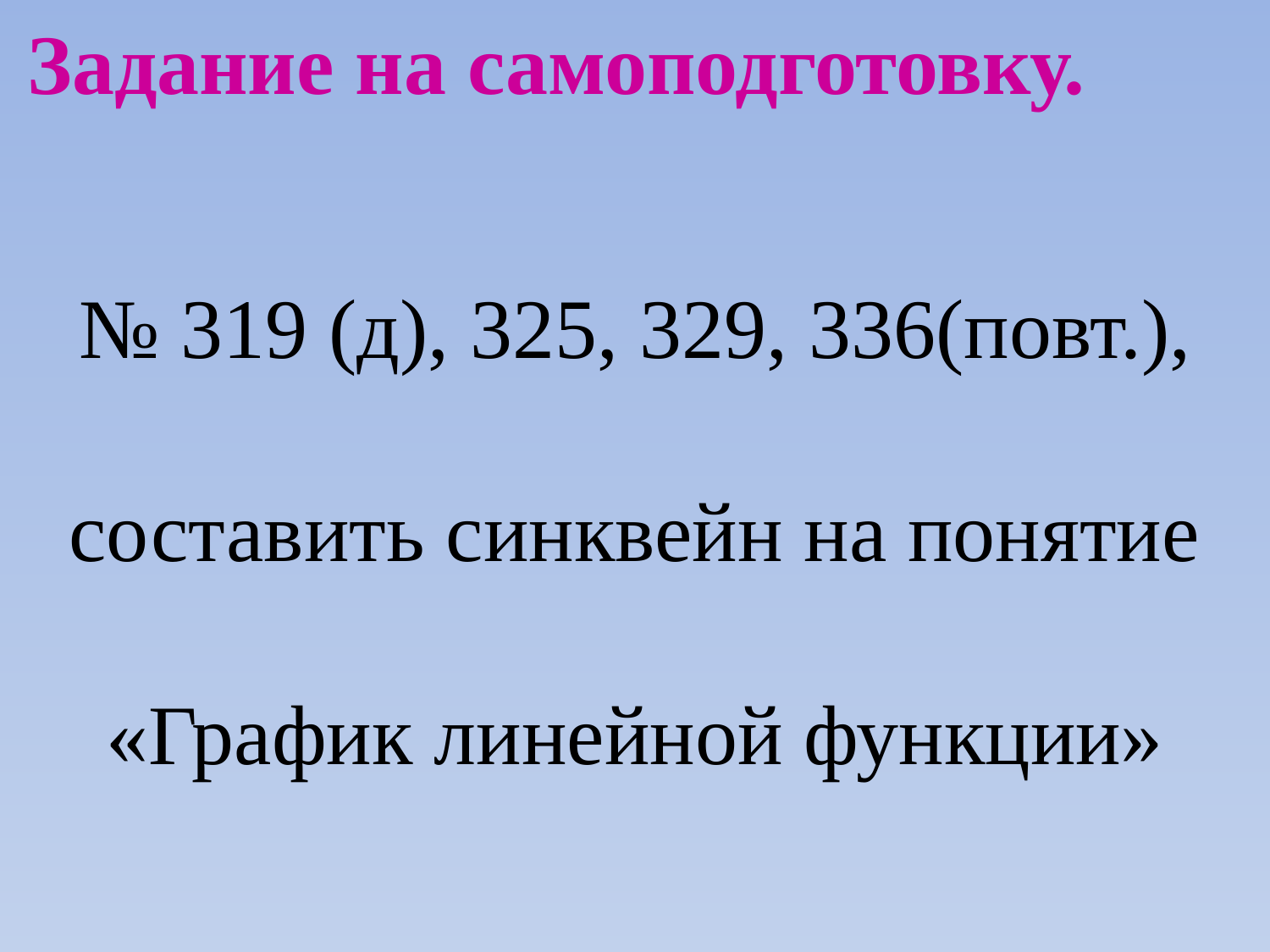

Задание на самоподготовку.
№ 319 (д), 325, 329, 336(повт.), составить синквейн на понятие «График линейной функции»